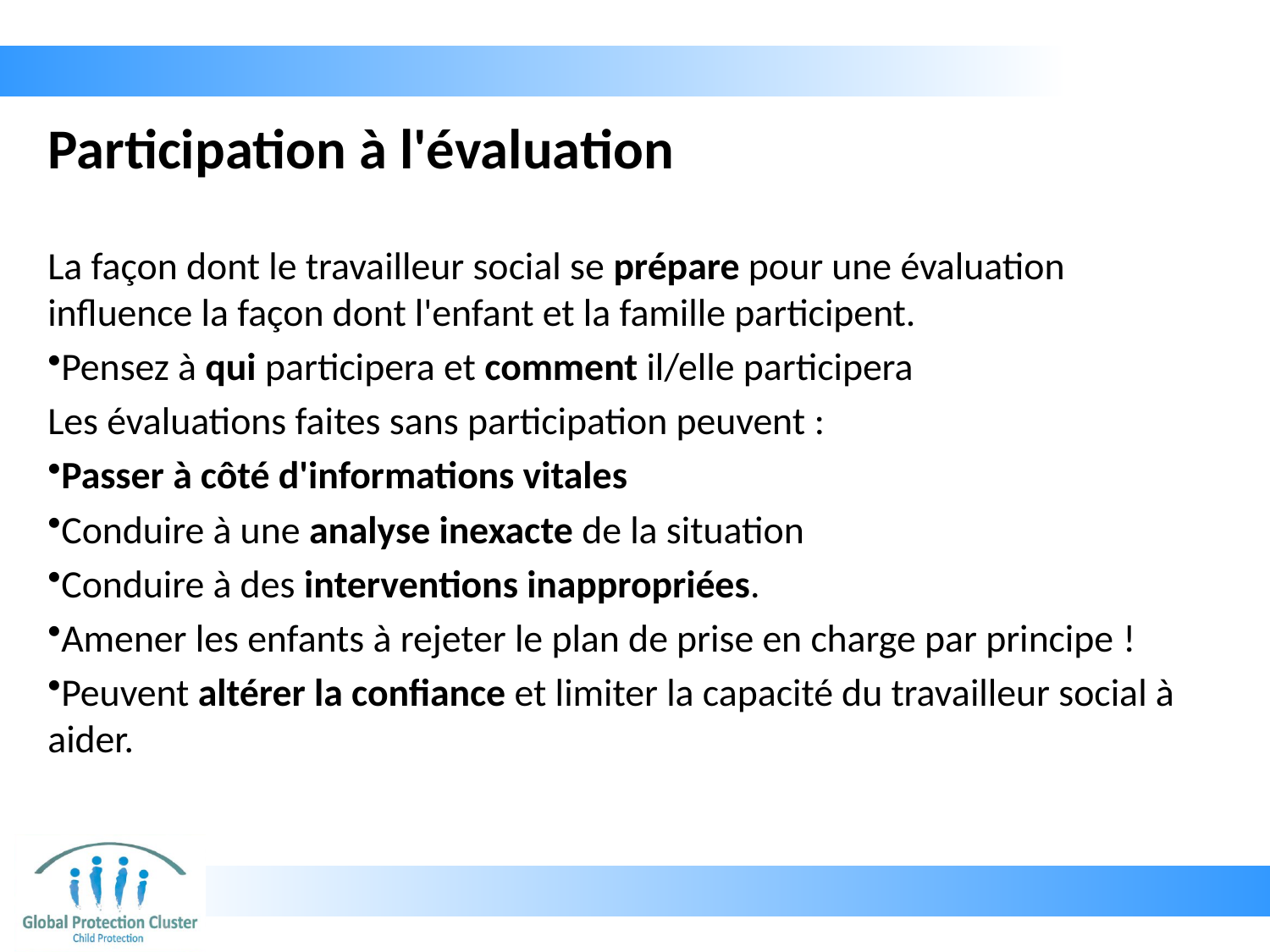

# Participation à l'évaluation

La façon dont le travailleur social se prépare pour une évaluation influence la façon dont l'enfant et la famille participent.
Pensez à qui participera et comment il/elle participera
Les évaluations faites sans participation peuvent :
Passer à côté d'informations vitales
Conduire à une analyse inexacte de la situation
Conduire à des interventions inappropriées.
Amener les enfants à rejeter le plan de prise en charge par principe !
Peuvent altérer la confiance et limiter la capacité du travailleur social à aider.